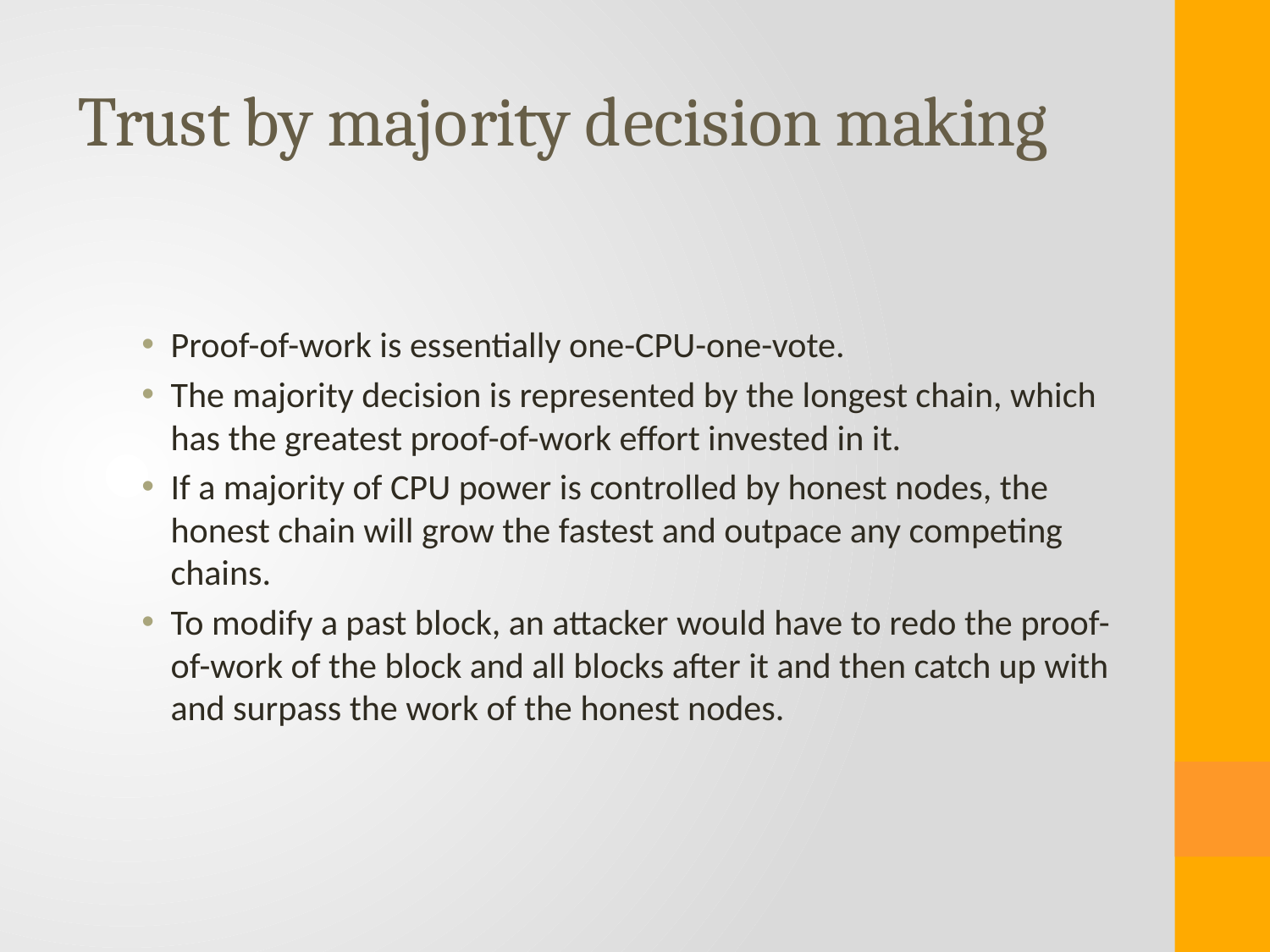

# Trust by majority decision making
Proof-of-work is essentially one-CPU-one-vote.
The majority decision is represented by the longest chain, which has the greatest proof-of-work effort invested in it.
If a majority of CPU power is controlled by honest nodes, the honest chain will grow the fastest and outpace any competing chains.
To modify a past block, an attacker would have to redo the proof-of-work of the block and all blocks after it and then catch up with and surpass the work of the honest nodes.